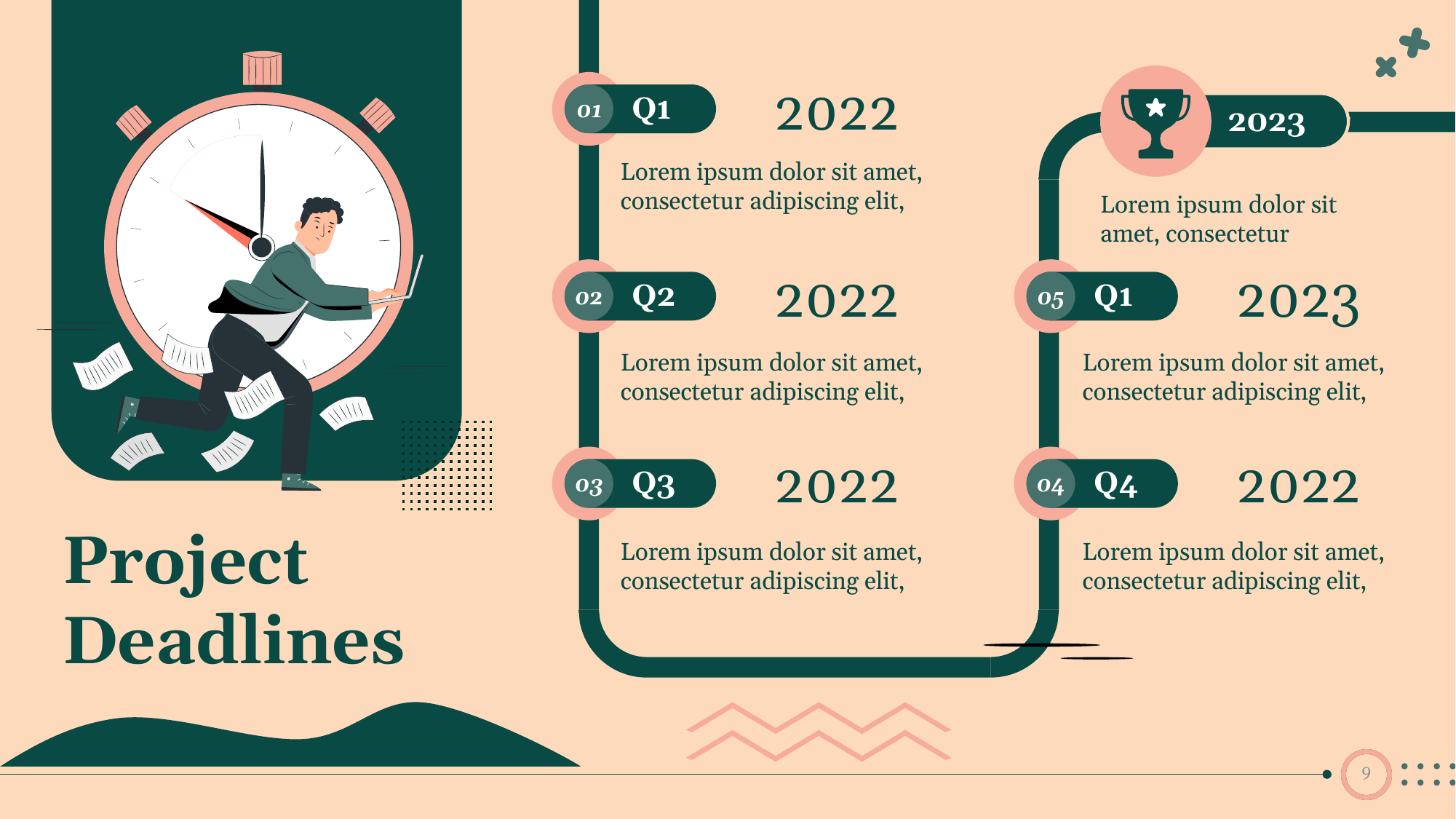

Q1
01
2022
2023

Lorem ipsum dolor sit amet, consectetur adipiscing elit,
Lorem ipsum dolor sit amet, consectetur

Q2
02

Q1
05
2022
2023

Lorem ipsum dolor sit amet, consectetur adipiscing elit,
Lorem ipsum dolor sit amet, consectetur adipiscing elit,

Q3
03

Q4
04
2022
2022
Project Deadlines
Lorem ipsum dolor sit amet, consectetur adipiscing elit,
Lorem ipsum dolor sit amet, consectetur adipiscing elit,

9